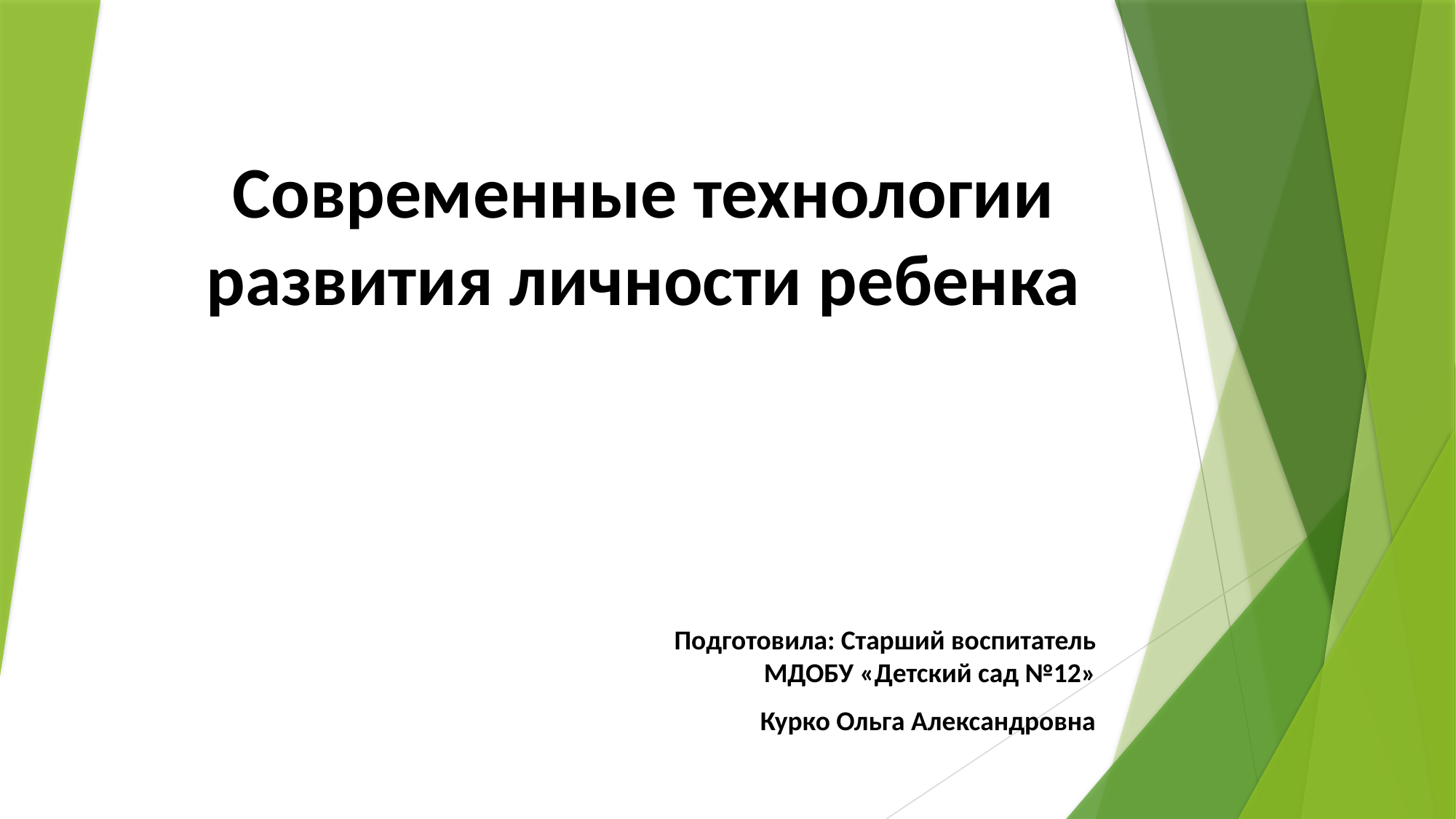

# Современные технологии развития личности ребенка
Подготовила: Старший воспитатель МДОБУ «Детский сад №12»
Курко Ольга Александровна